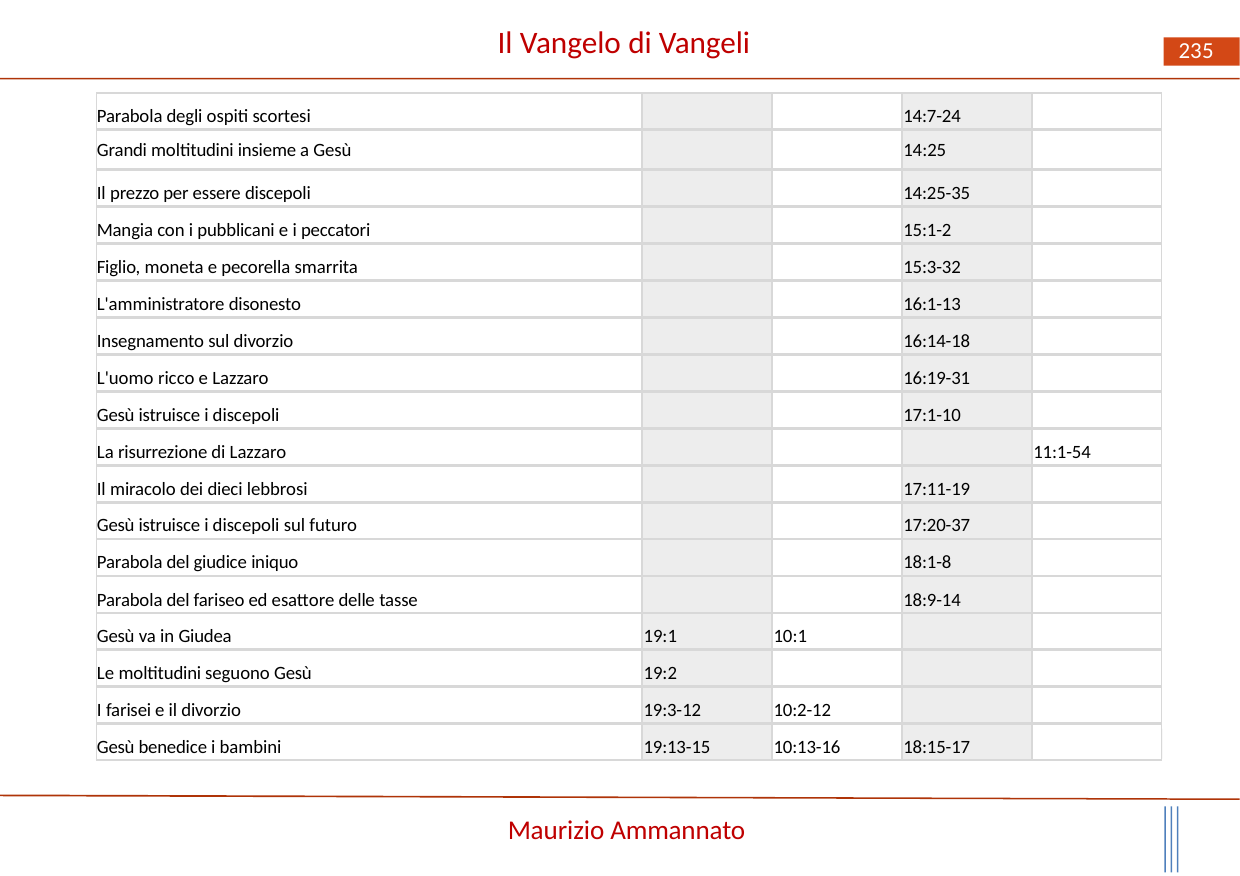

Il Vangelo di Vangeli
235

| Parabola degli ospiti scortesi |  |  | 14:7-24 |  |
| --- | --- | --- | --- | --- |
| Grandi moltitudini insieme a Gesù |  |  | 14:25 |  |
| Il prezzo per essere discepoli |  |  | 14:25-35 |  |
| Mangia con i pubblicani e i peccatori |  |  | 15:1-2 |  |
| Figlio, moneta e pecorella smarrita |  |  | 15:3-32 |  |
| L'amministratore disonesto |  |  | 16:1-13 |  |
| Insegnamento sul divorzio |  |  | 16:14-18 |  |
| L'uomo ricco e Lazzaro |  |  | 16:19-31 |  |
| Gesù istruisce i discepoli |  |  | 17:1-10 |  |
| La risurrezione di Lazzaro |  |  |  | 11:1-54 |
| Il miracolo dei dieci lebbrosi |  |  | 17:11-19 |  |
| Gesù istruisce i discepoli sul futuro |  |  | 17:20-37 |  |
| Parabola del giudice iniquo |  |  | 18:1-8 |  |
| Parabola del fariseo ed esattore delle tasse |  |  | 18:9-14 |  |
| Gesù va in Giudea | 19:1 | 10:1 |  |  |
| Le moltitudini seguono Gesù | 19:2 |  |  |  |
| I farisei e il divorzio | 19:3-12 | 10:2-12 |  |  |
| Gesù benedice i bambini | 19:13-15 | 10:13-16 | 18:15-17 |  |

Maurizio Ammannato